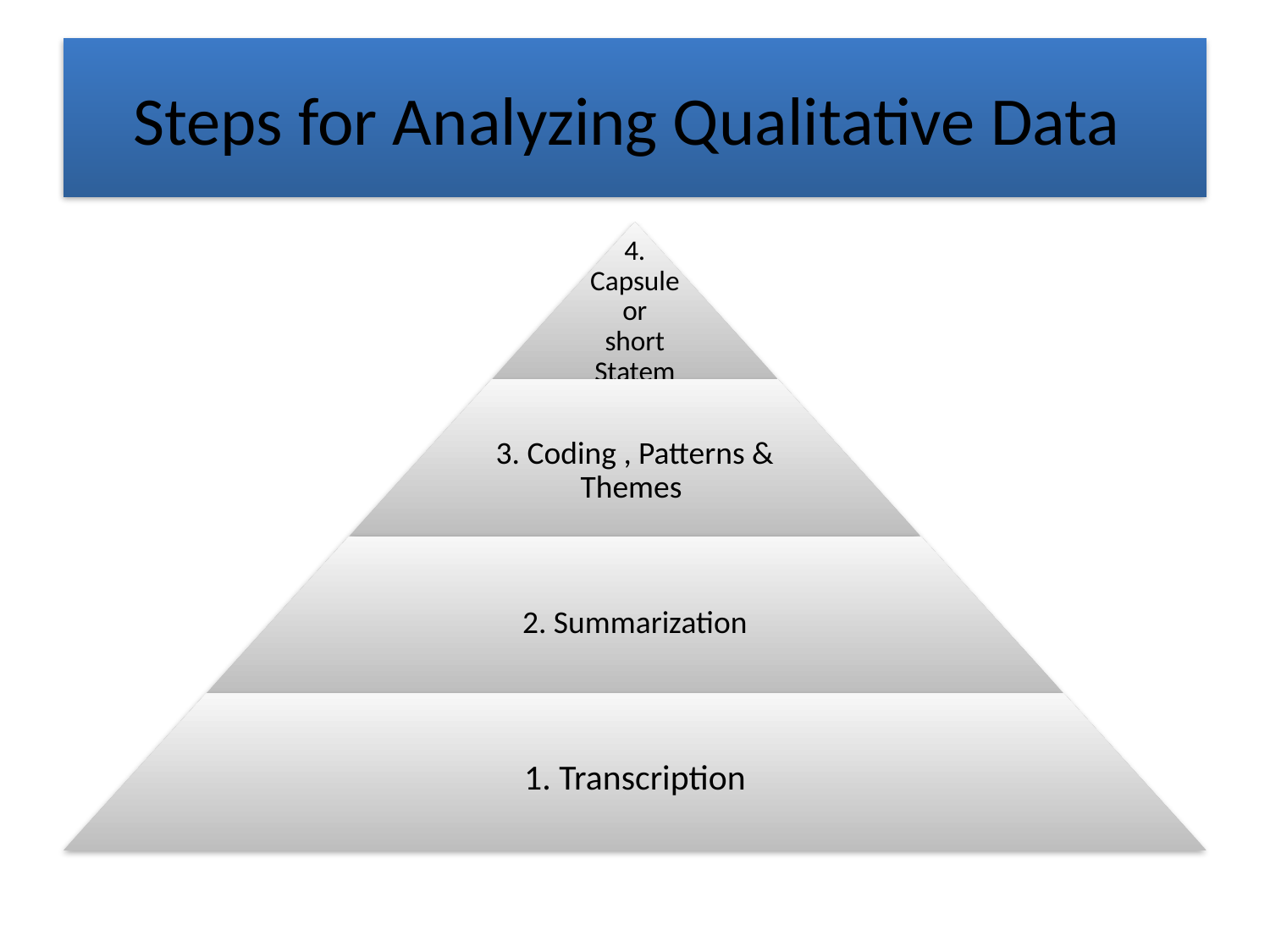

# Steps for Analyzing Qualitative Data
4. Capsule or short Statements
3. Coding , Patterns & Themes
2. Summarization
1. Transcription